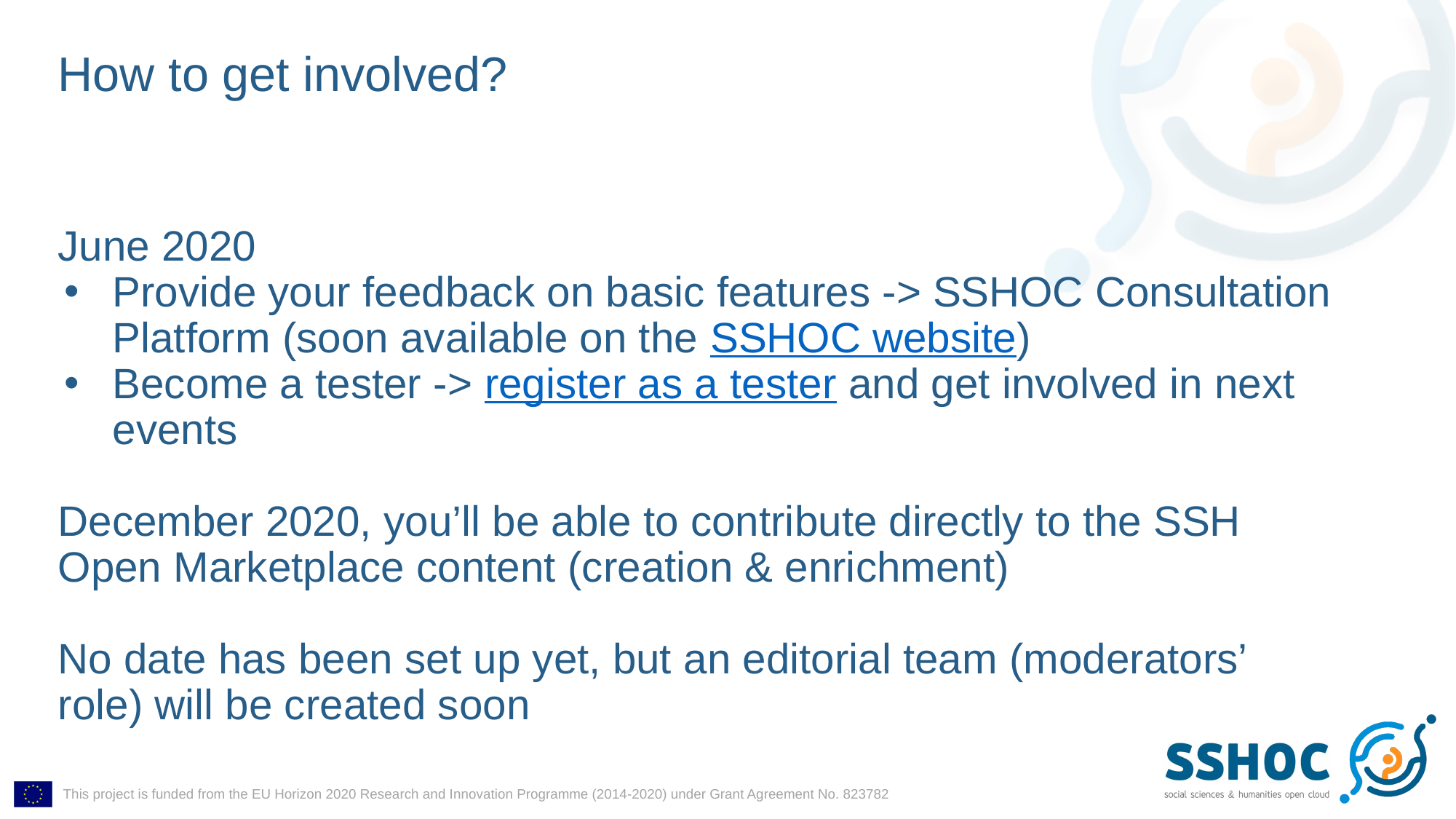

# How to get involved?
June 2020
Provide your feedback on basic features -> SSHOC Consultation Platform (soon available on the SSHOC website)
Become a tester -> register as a tester and get involved in next events

December 2020, you’ll be able to contribute directly to the SSH Open Marketplace content (creation & enrichment)

No date has been set up yet, but an editorial team (moderators’ role) will be created soon